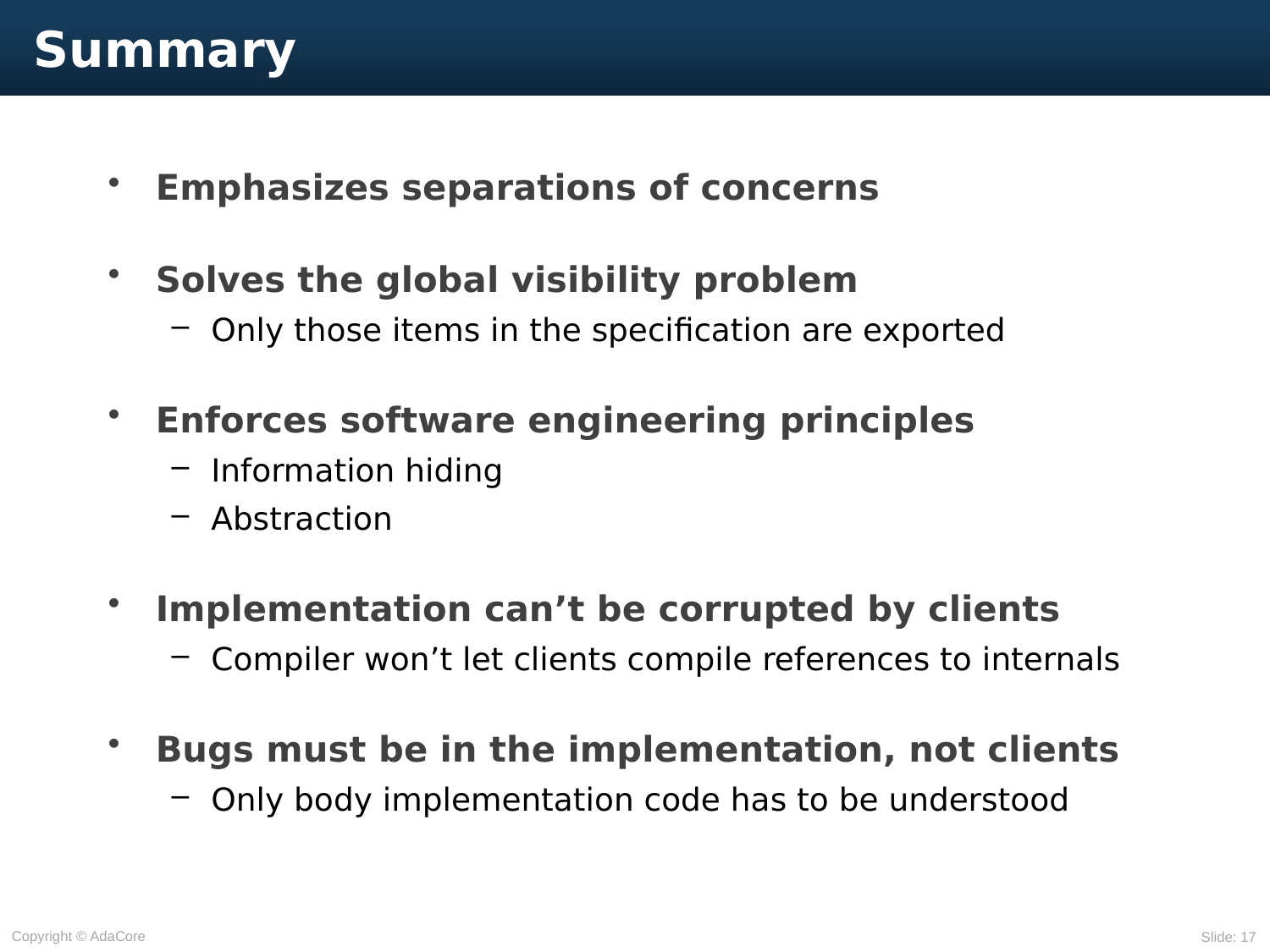

# Summary
Emphasizes separations of concerns
Solves the global visibility problem
Only those items in the specification are exported
Enforces software engineering principles
Information hiding
Abstraction
Implementation can’t be corrupted by clients
Compiler won’t let clients compile references to internals
Bugs must be in the implementation, not clients
Only body implementation code has to be understood